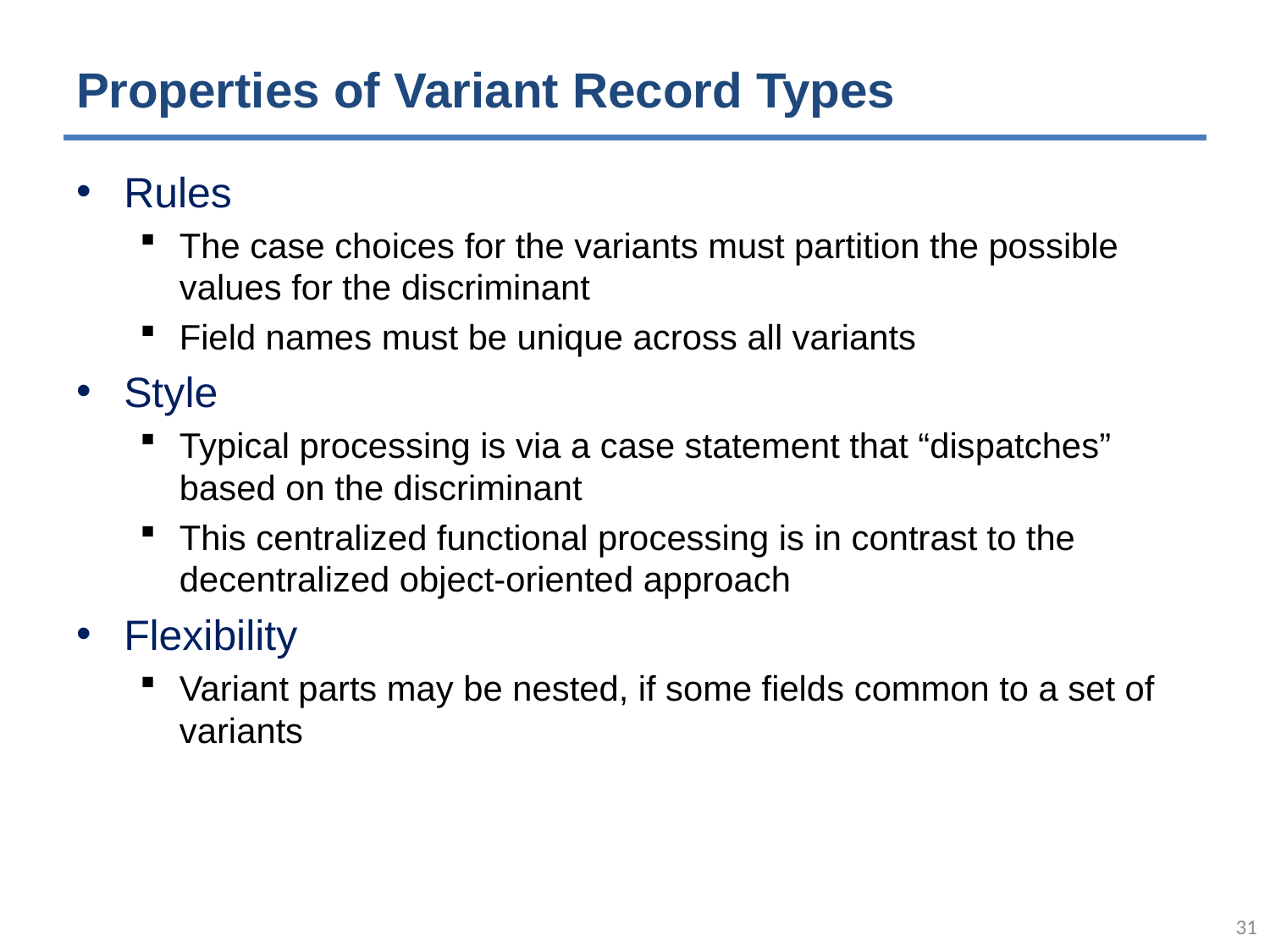

# Properties of Variant Record Types
Rules
The case choices for the variants must partition the possible values for the discriminant
Field names must be unique across all variants
Style
Typical processing is via a case statement that “dispatches” based on the discriminant
This centralized functional processing is in contrast to the decentralized object-oriented approach
Flexibility
Variant parts may be nested, if some fields common to a set of variants

31